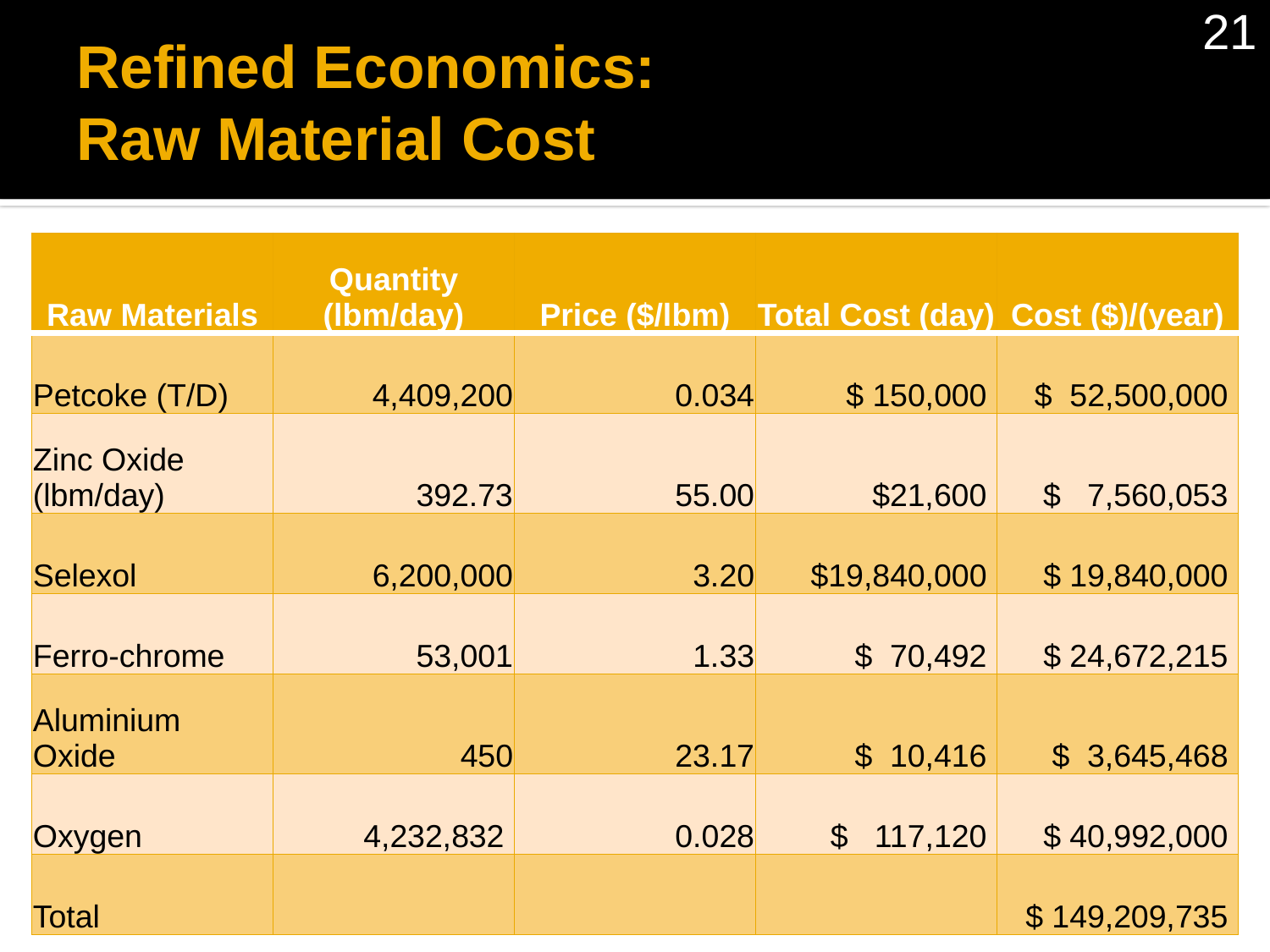

# Refined Economics: Raw Material Cost
21
| Raw Materials | Quantity (lbm/day) | Price ($/lbm) | Total Cost (day) | Cost ($)/(year) |
| --- | --- | --- | --- | --- |
| Petcoke (T/D) | 4,409,200 | 0.034 | $ 150,000 | $ 52,500,000 |
| Zinc Oxide (lbm/day) | 392.73 | 55.00 | $21,600 | $ 7,560,053 |
| Selexol | 6,200,000 | 3.20 | $19,840,000 | $ 19,840,000 |
| Ferro-chrome | 53,001 | 1.33 | $ 70,492 | $ 24,672,215 |
| Aluminium Oxide | 450 | 23.17 | $ 10,416 | $ 3,645,468 |
| Oxygen | 4,232,832 | 0.028 | $ 117,120 | $ 40,992,000 |
| Total |  |  |  | $ 149,209,735 |